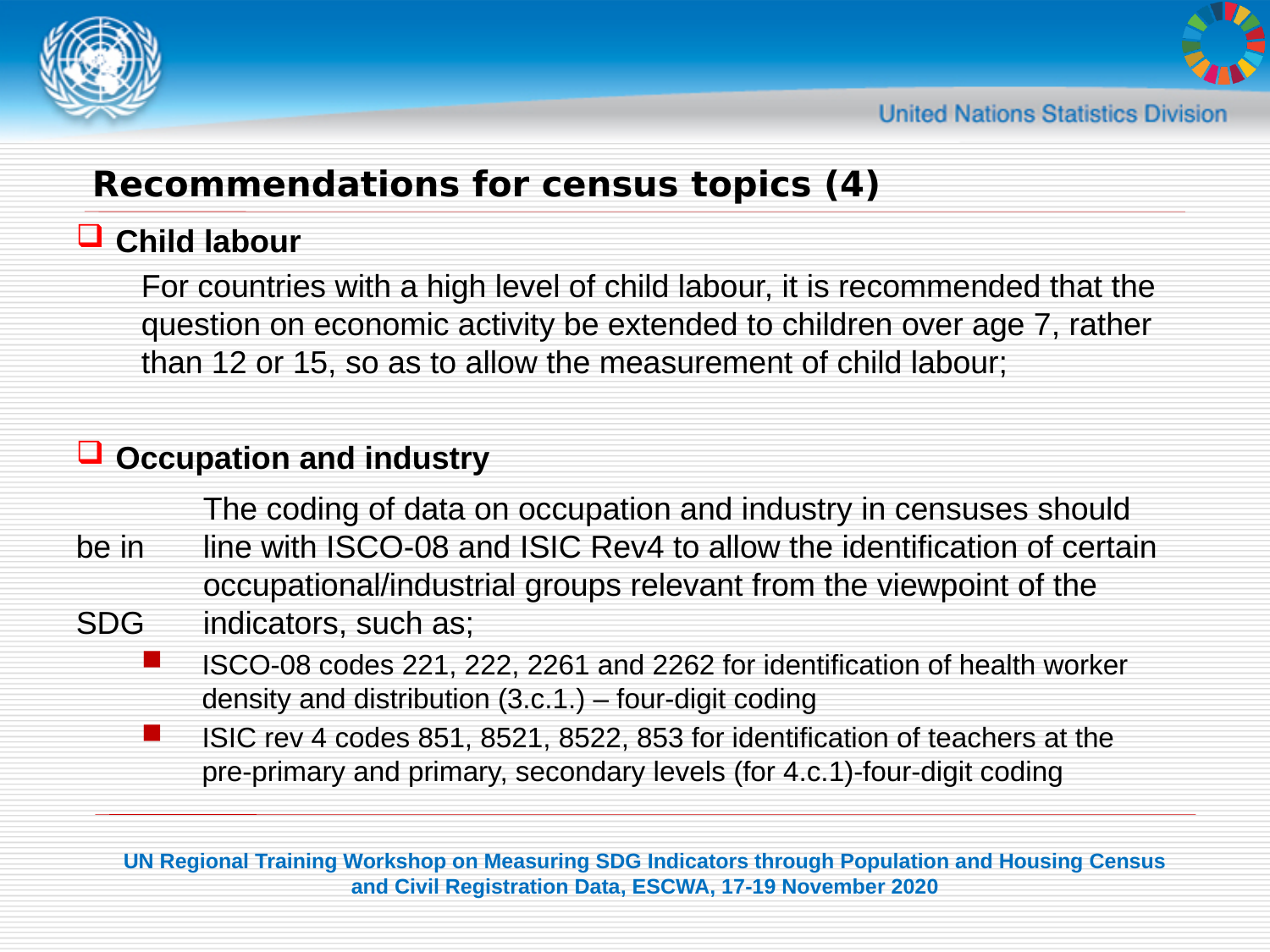

# Recommendations for census topics (4)
Child labour
	For countries with a high level of child labour, it is recommended that the question on economic activity be extended to children over age 7, rather than 12 or 15, so as to allow the measurement of child labour;

Occupation and industry
	The coding of data on occupation and industry in censuses should be in 	line with ISCO-08 and ISIC Rev4 to allow the identification of certain 	occupational/industrial groups relevant from the viewpoint of the SDG 	indicators, such as;
ISCO-08 codes 221, 222, 2261 and 2262 for identification of health worker density and distribution (3.c.1.) – four-digit coding
ISIC rev 4 codes 851, 8521, 8522, 853 for identification of teachers at the pre-primary and primary, secondary levels (for 4.c.1)-four-digit coding